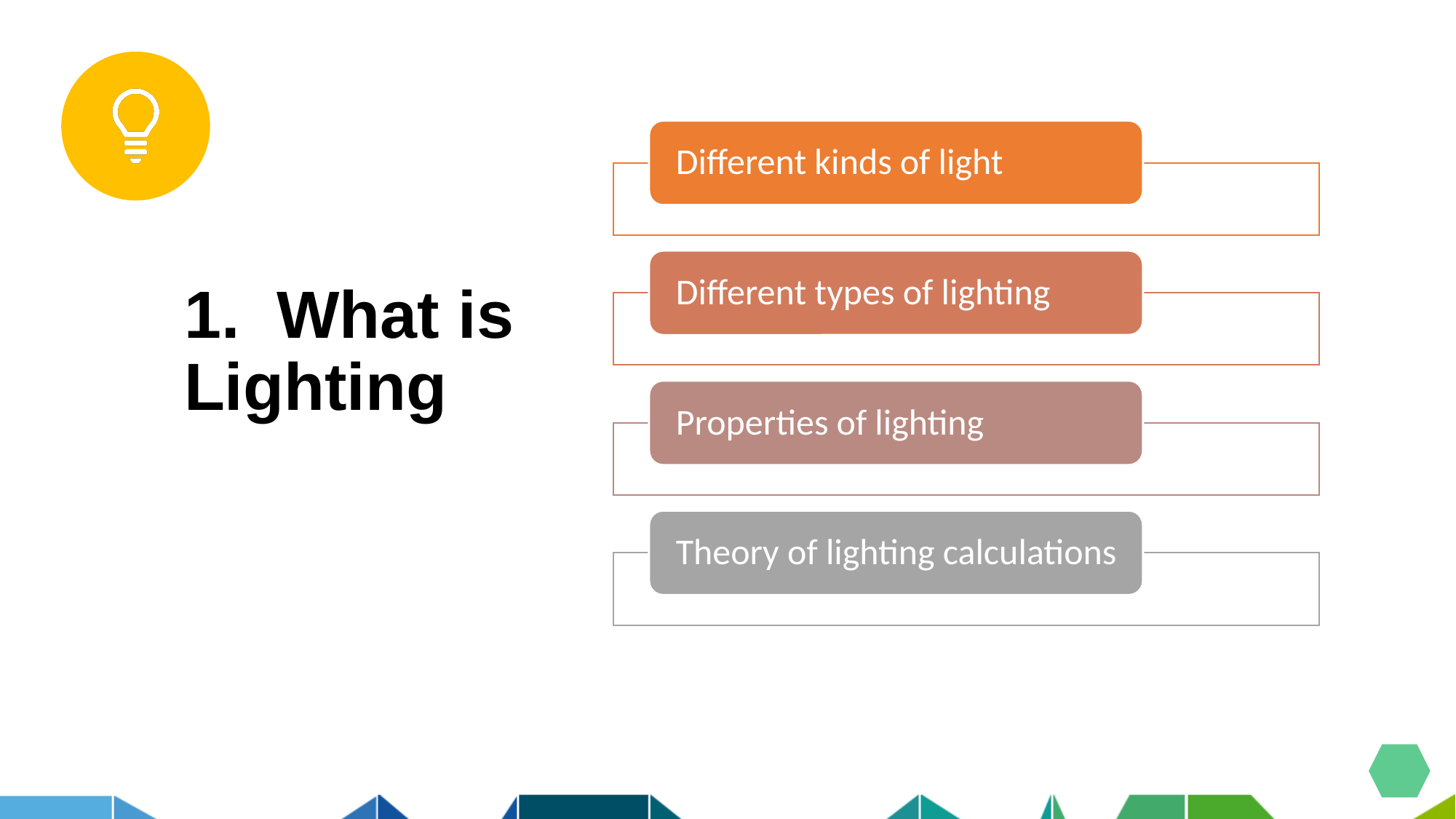

Different kinds of light
Different types of lighting
Properties of lighting
Theory of lighting calculations
# 1.  What is Lighting